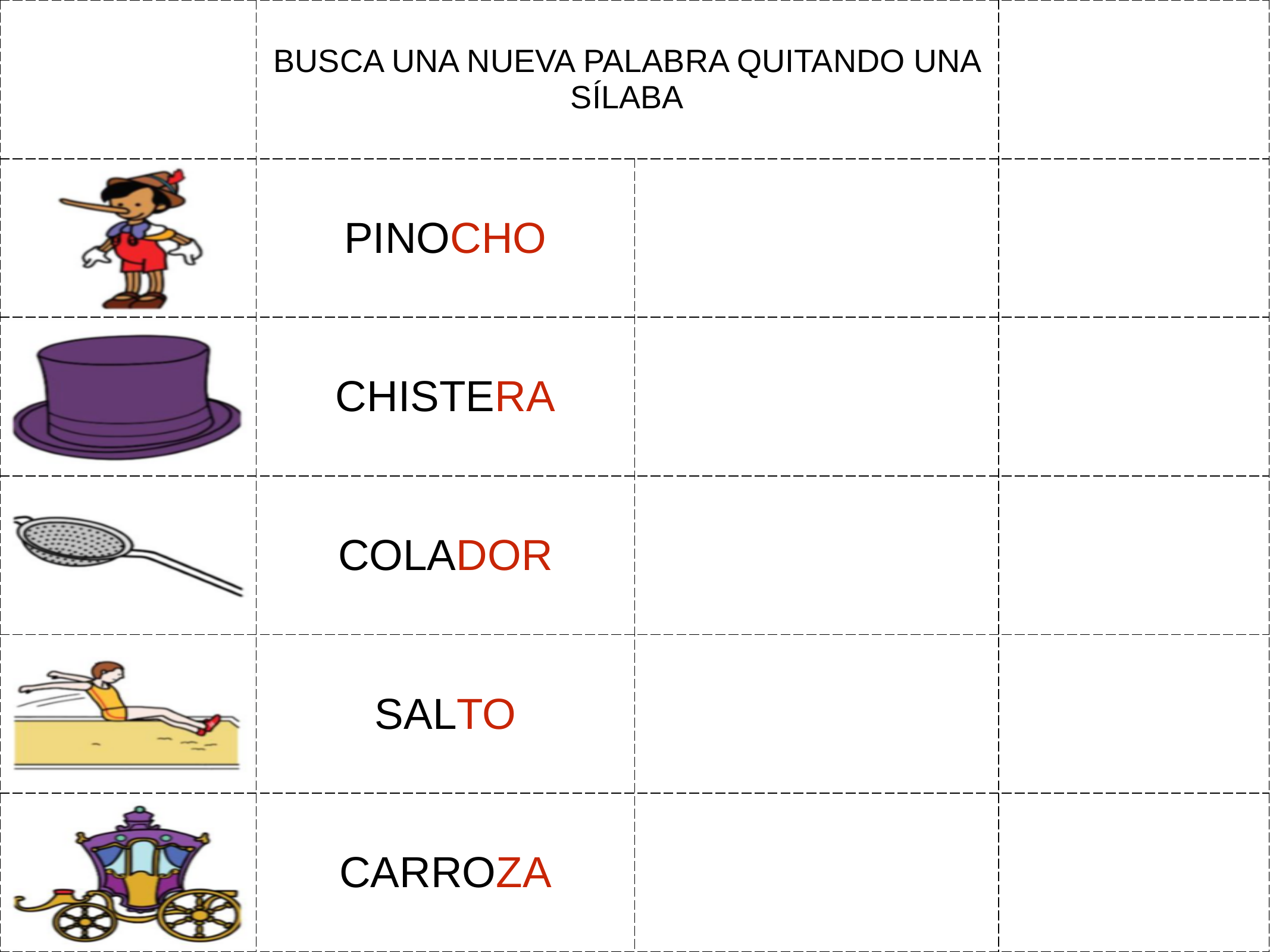

|  | BUSCA UNA NUEVA PALABRA QUITANDO UNA SÍLABA |  |  |
| --- | --- | --- | --- |
|  | PINOCHO |  |  |
|  | CHISTERA |  |  |
|  | COLADOR |  |  |
|  | SALTO |  |  |
|  | CARROZA |  |  |